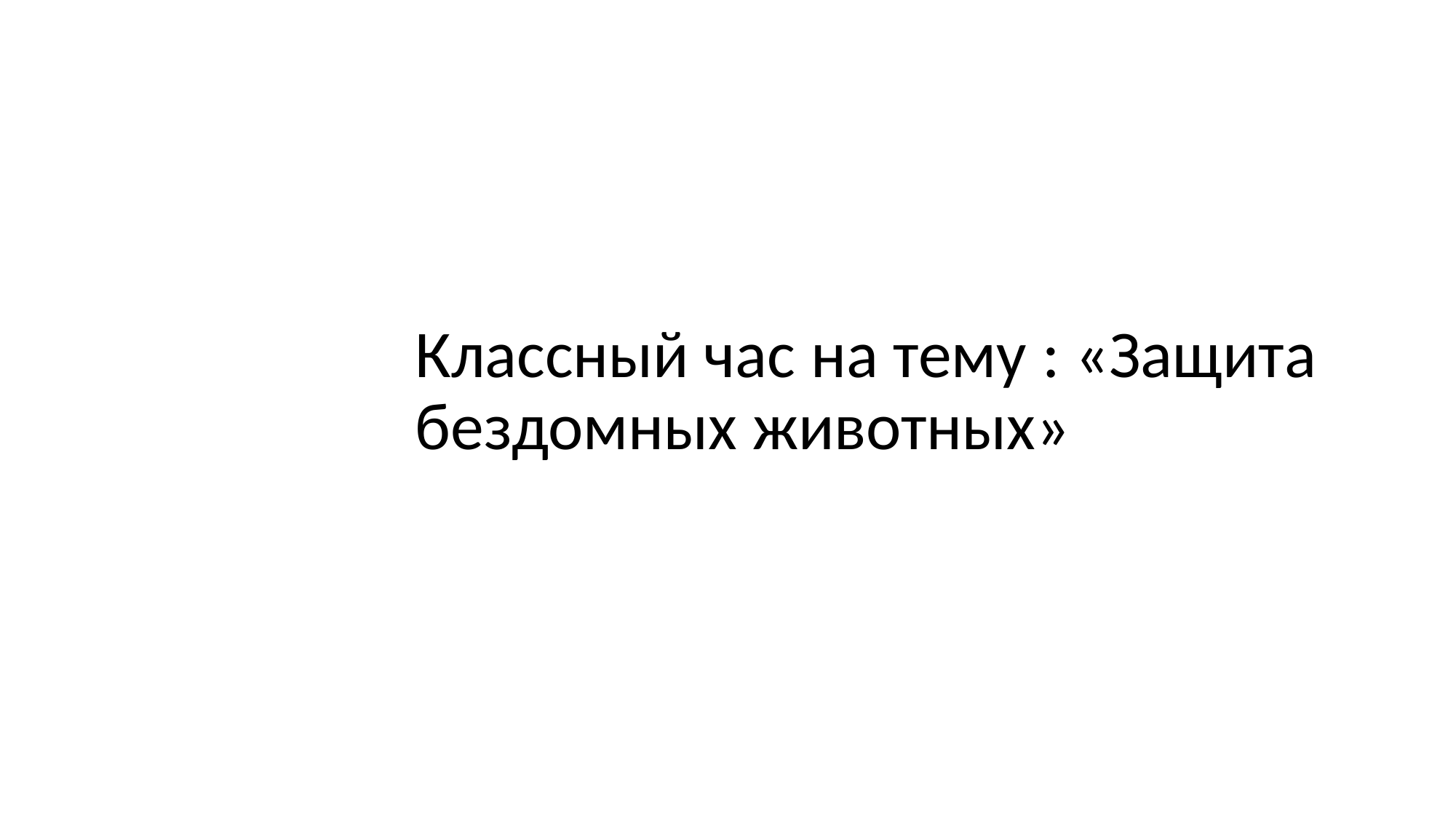

# Классный час на тему : «Защита бездомных животных»